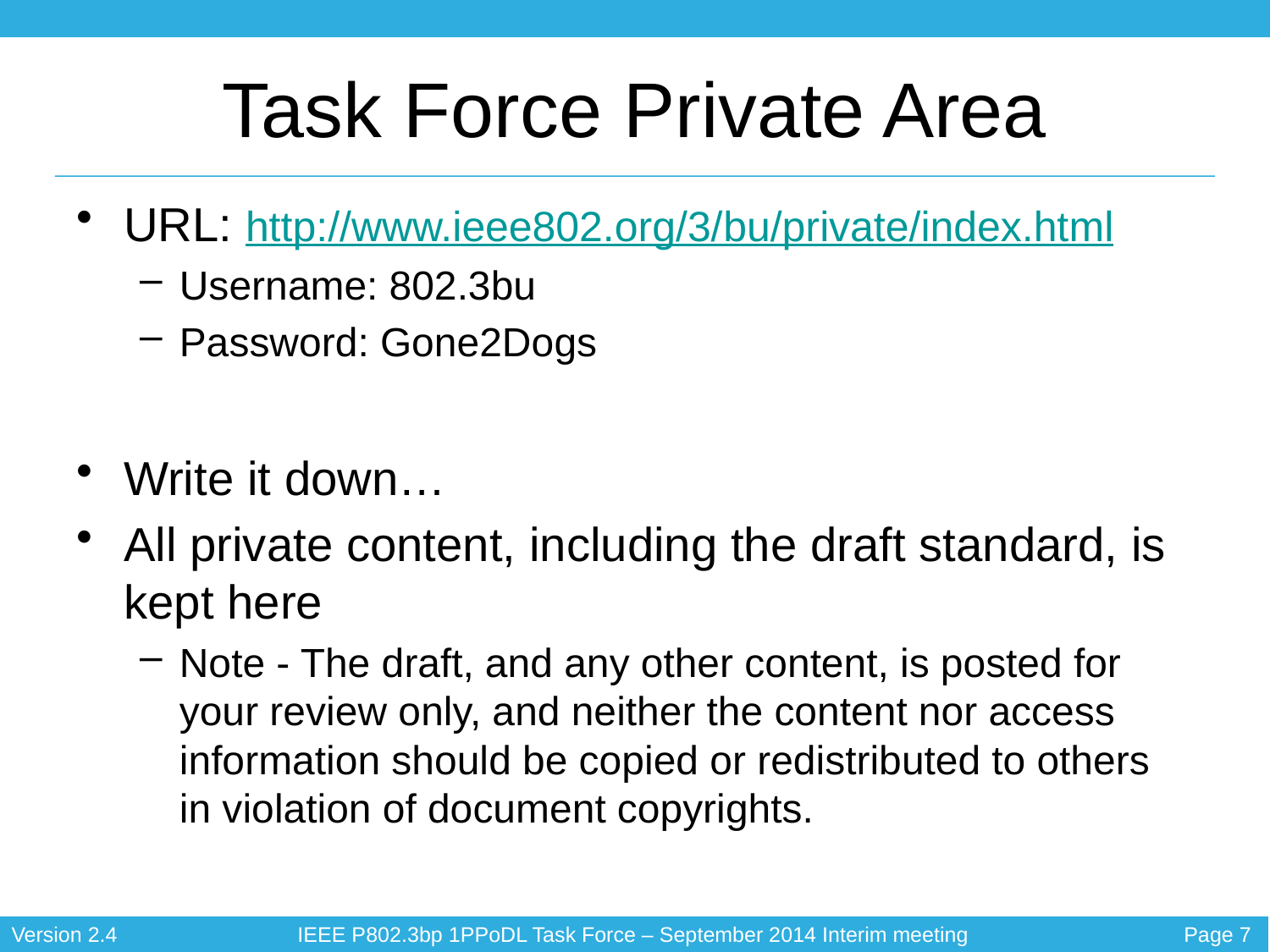

# Task Force Private Area
URL: http://www.ieee802.org/3/bu/private/index.html
Username: 802.3bu
Password: Gone2Dogs

Write it down…
All private content, including the draft standard, is kept here
Note - The draft, and any other content, is posted for your review only, and neither the content nor access information should be copied or redistributed to others in violation of document copyrights.